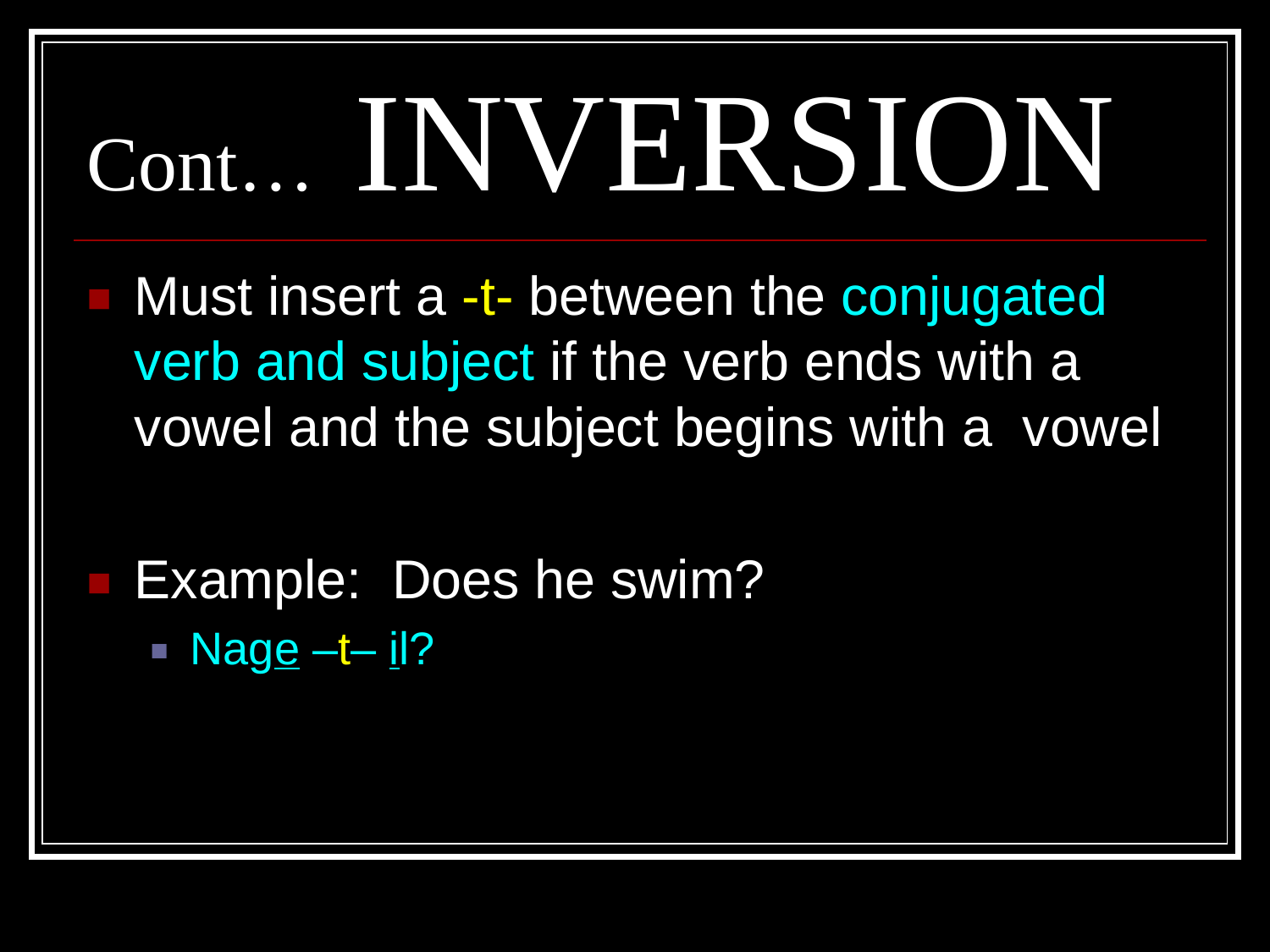

# Cont…  INVERSION
Must insert a -t- between the conjugated verb and subject if the verb ends with a vowel and the subject begins with a  vowel

Example:  Does he swim?
Nage –t– il?